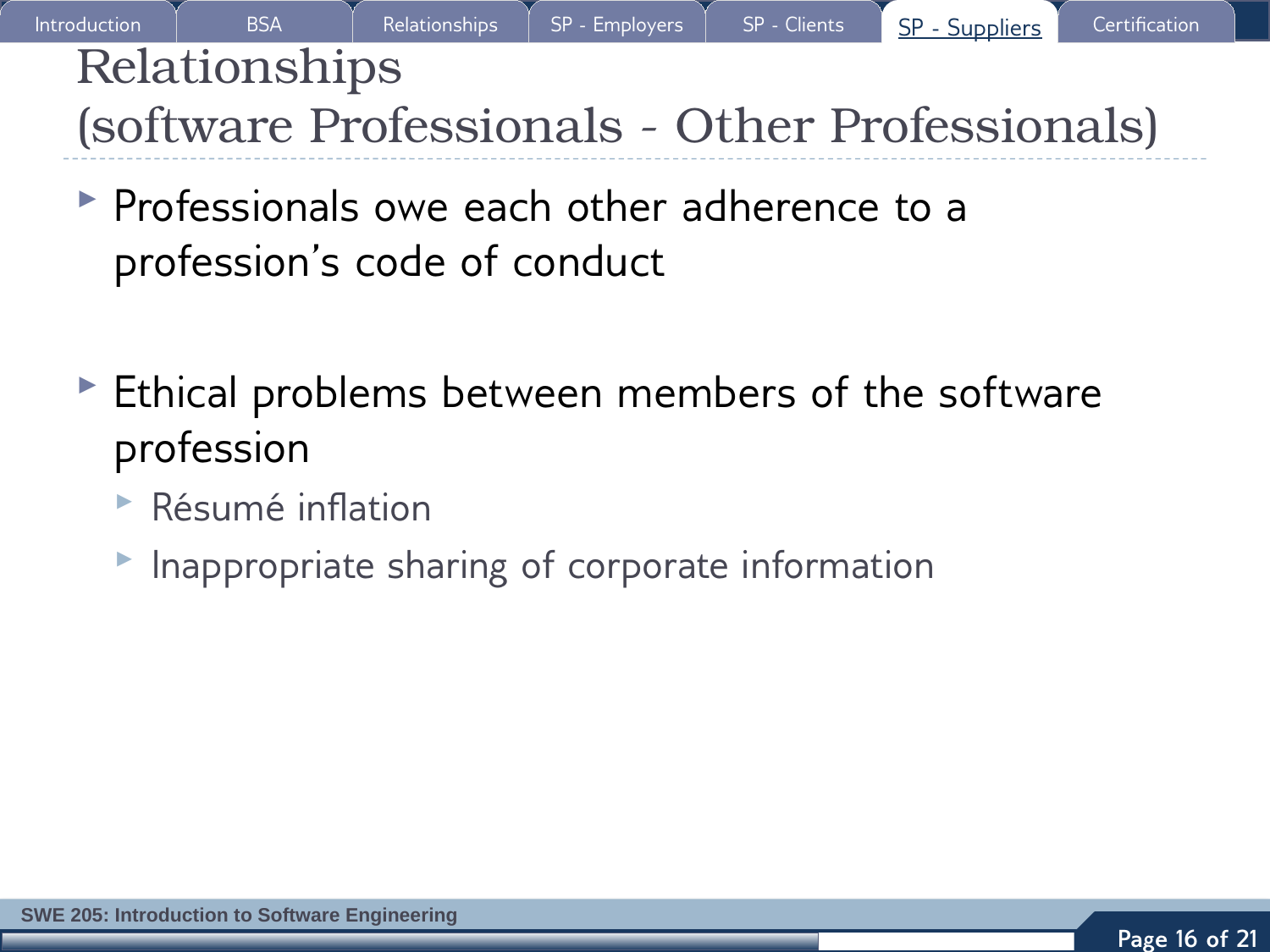

Introduction
BSA
Relationships
SP - Employers
SP - Clients
SP - Suppliers
Certification
# Relationships (software Professionals - Other Professionals)
Professionals owe each other adherence to a profession’s code of conduct

Ethical problems between members of the software profession
Résumé inflation
Inappropriate sharing of corporate information

16
Page 16 of 21